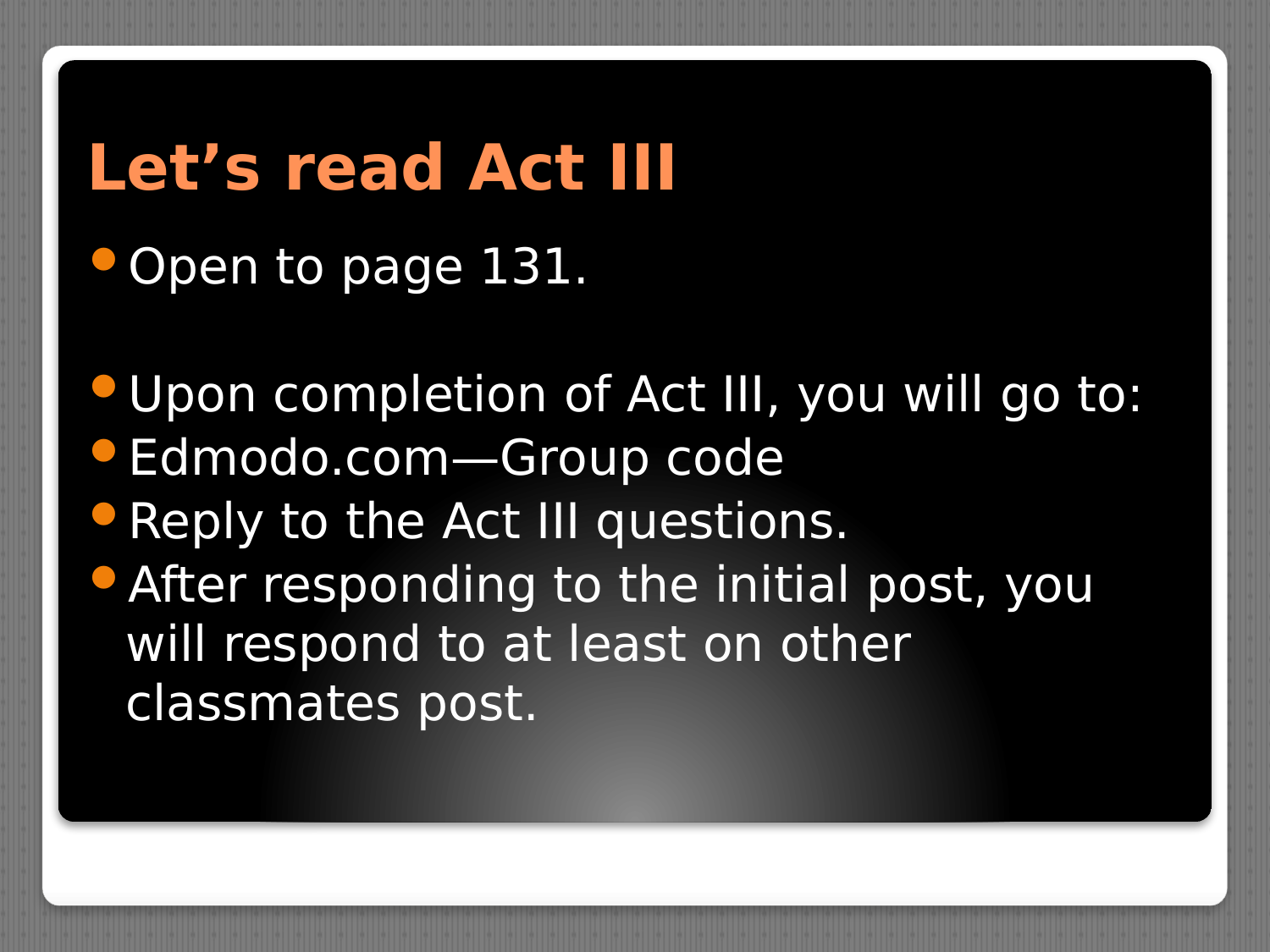

# Let’s read Act III
Open to page 131.

Upon completion of Act III, you will go to:
Edmodo.com—Group code
Reply to the Act III questions.
After responding to the initial post, you will respond to at least on other classmates post.